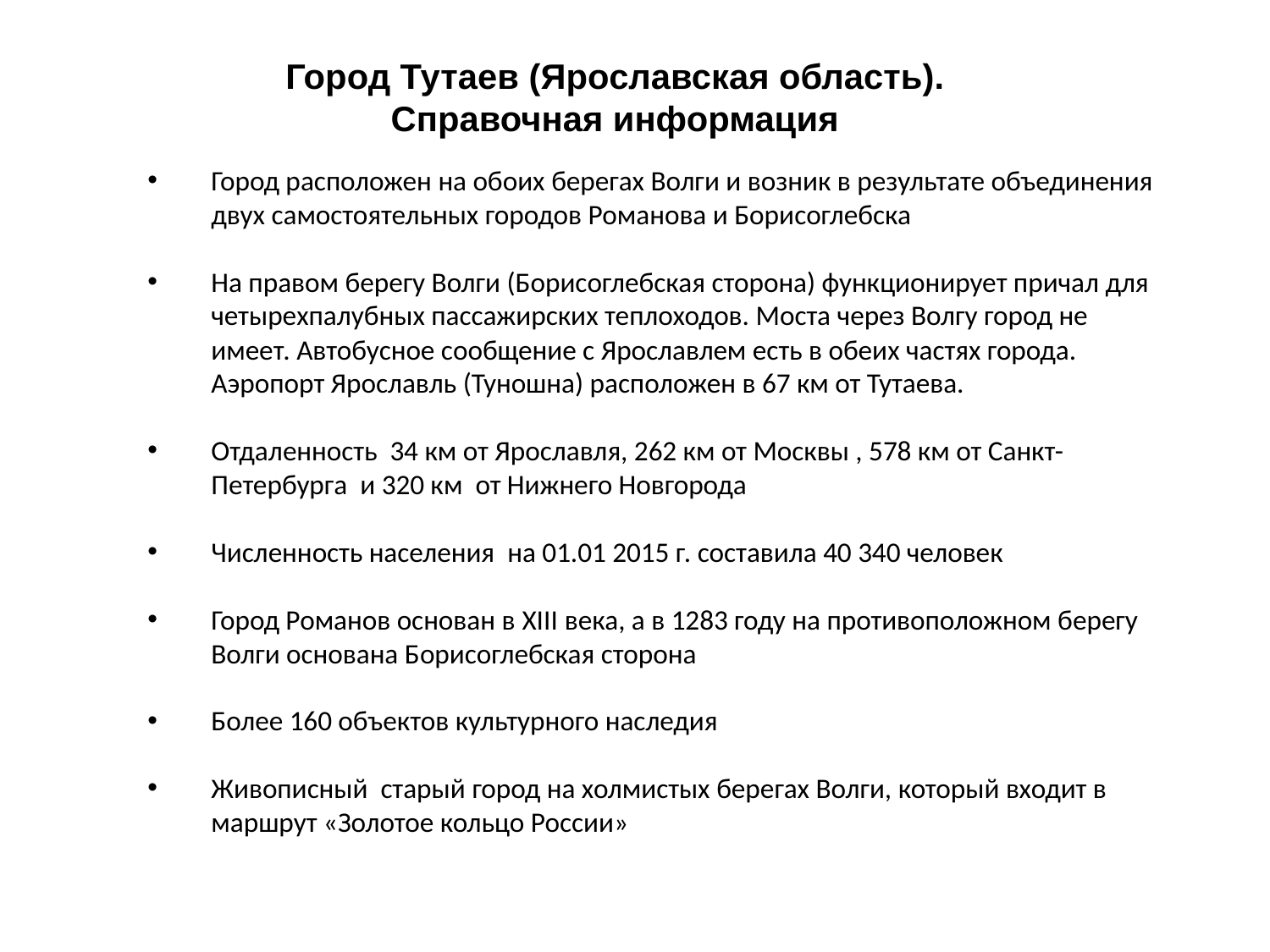

# Город Тутаев (Ярославская область). Справочная информация
Город расположен на обоих берегах Волги и возник в результате объединения двух самостоятельных городов Романова и Борисоглебска

На правом берегу Волги (Борисоглебская сторона) функционирует причал для четырехпалубных пассажирских теплоходов. Моста через Волгу город не имеет. Автобусное сообщение с Ярославлем есть в обеих частях города. Аэропорт Ярославль (Туношна) расположен в 67 км от Тутаева.

Отдаленность  34 км от Ярославля, 262 км от Москвы , 578 км от Санкт-Петербурга  и 320 км  от Нижнего Новгорода

Численность населения  на 01.01 2015 г. составила 40 340 человек

Город Романов основан в XIII века, а в 1283 году на противоположном берегу Волги основана Борисоглебская сторона

Более 160 объектов культурного наследия

Живописный  старый город на холмистых берегах Волги, который входит в маршрут «Золотое кольцо России»